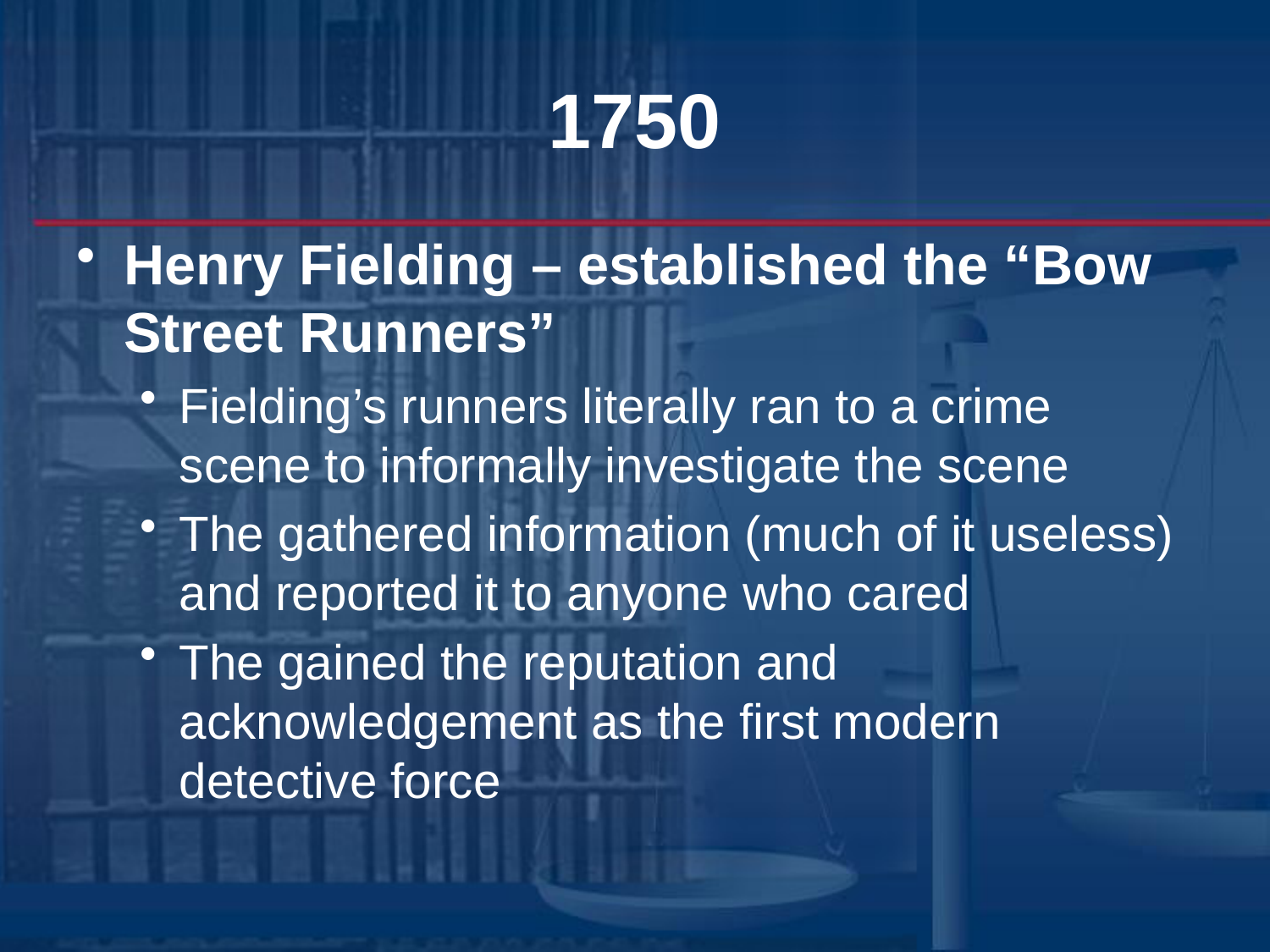

# 1750
Henry Fielding – established the “Bow Street Runners”
Fielding’s runners literally ran to a crime scene to informally investigate the scene
The gathered information (much of it useless) and reported it to anyone who cared
The gained the reputation and acknowledgement as the first modern detective force